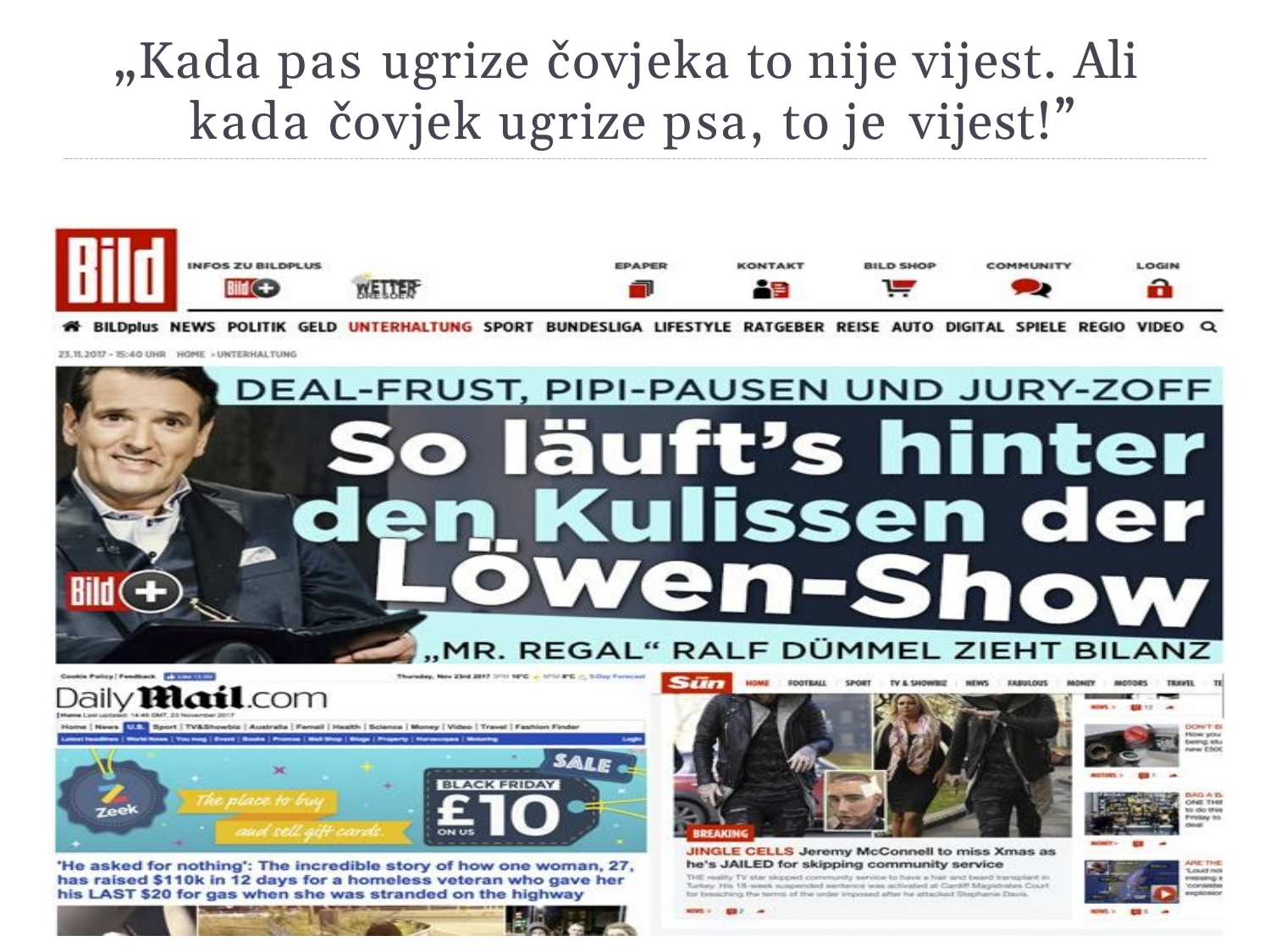

# „Kada pas ugrize čovjeka to nije vijest. Ali  kada čovjek ugrize psa, to je vijest!”